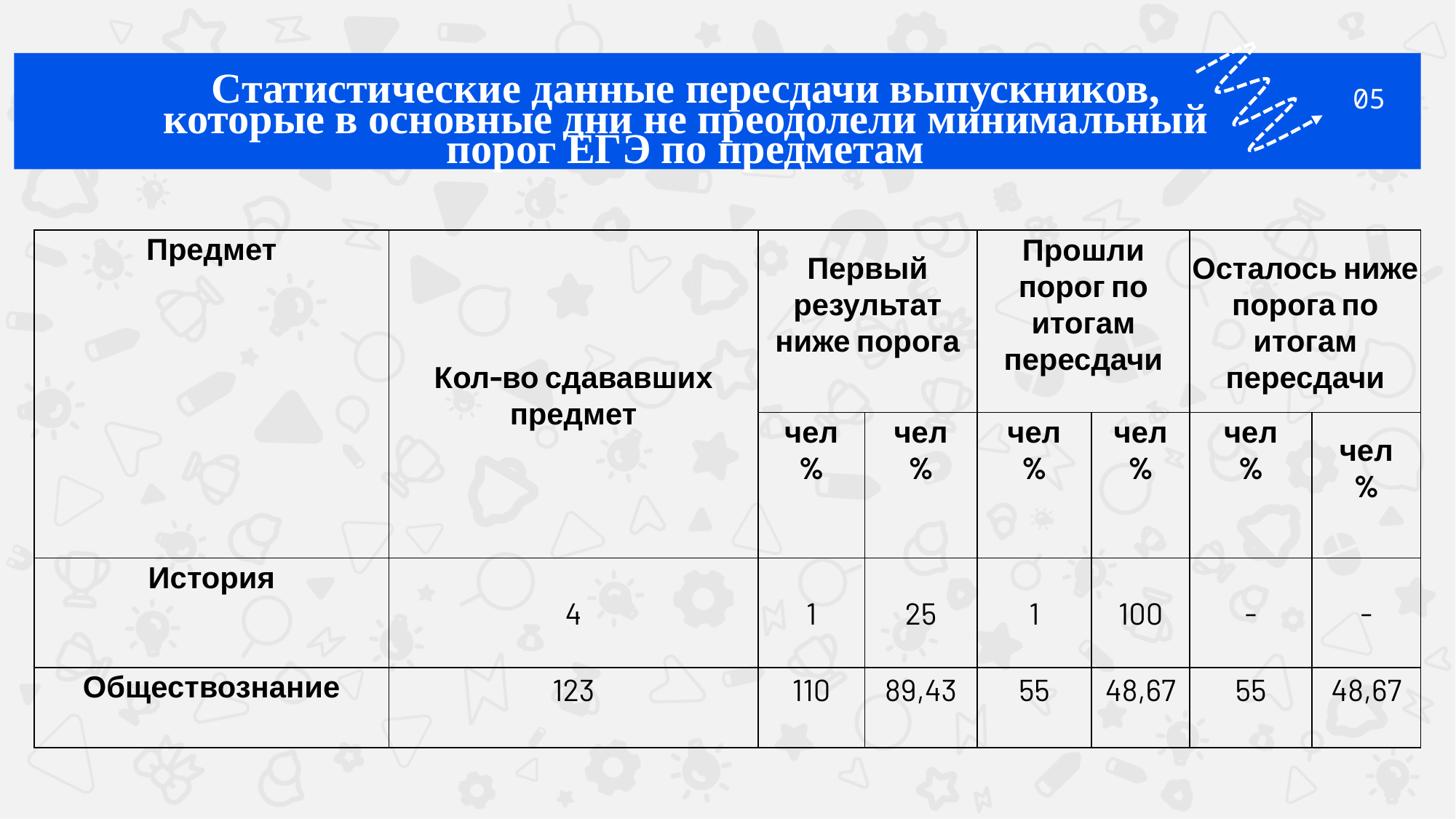

05
Статистические данные пересдачи выпускников, которые в основные дни не преодолели минимальный порог ЕГЭ по предметам

| Предмет | Кол-во сдававших предмет | Первый результат ниже порога |  | Прошли порог по итогам пересдачи |  | Осталось ниже порога по итогам пересдачи |  |
| --- | --- | --- | --- | --- | --- | --- | --- |
|  |  | чел % | чел % | чел % | чел % | чел % | чел % |
| История | 4 | 1 | 25 | 1 | 100 | - | - |
| Обществознание | 123 | 110 | 89,43 | 55 | 48,67 | 55 | 48,67 |